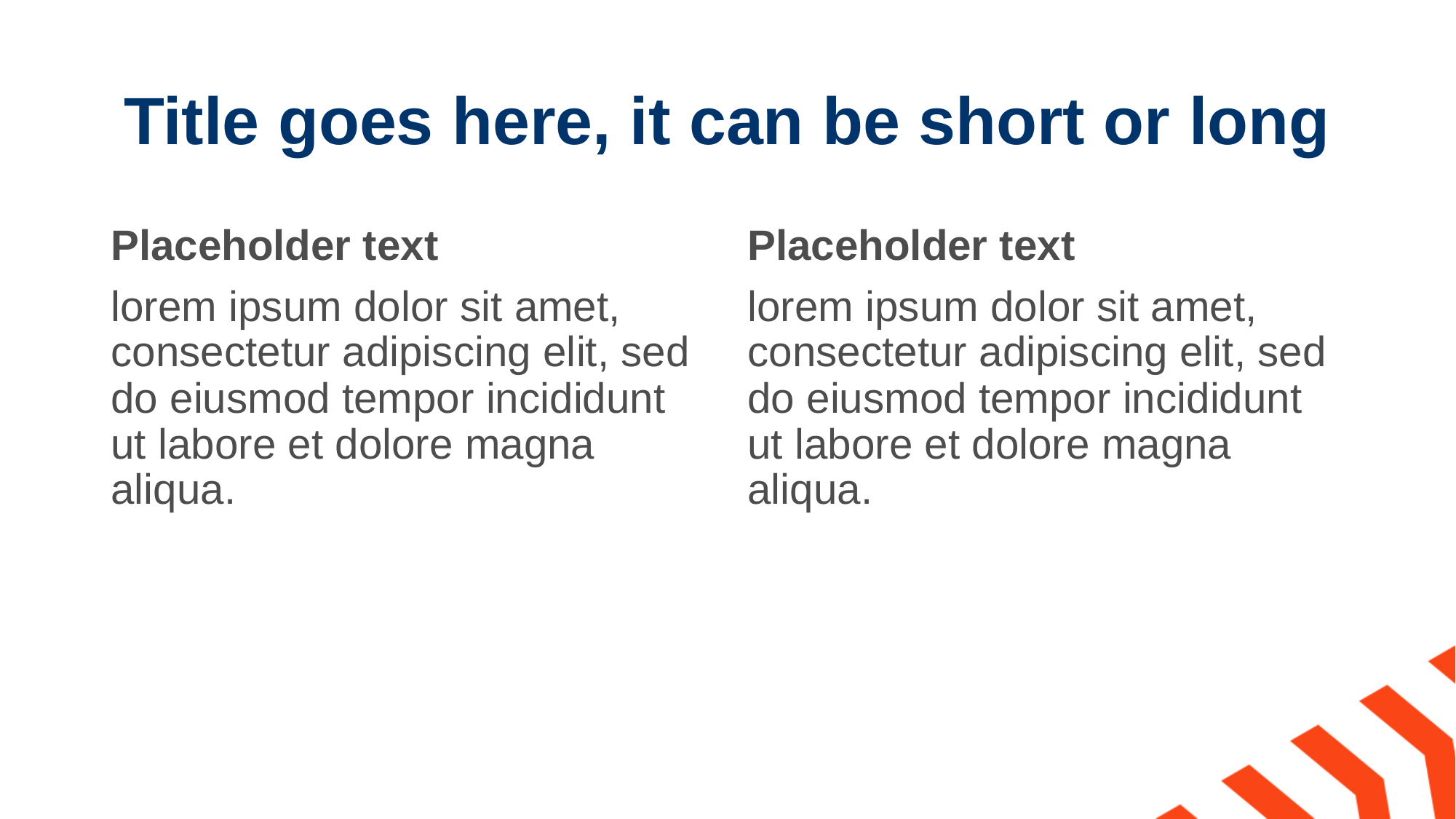

# Title goes here, it can be short or long
Placeholder text
lorem ipsum dolor sit amet, consectetur adipiscing elit, sed do eiusmod tempor incididunt ut labore et dolore magna aliqua.
Placeholder text
lorem ipsum dolor sit amet, consectetur adipiscing elit, sed do eiusmod tempor incididunt ut labore et dolore magna aliqua.